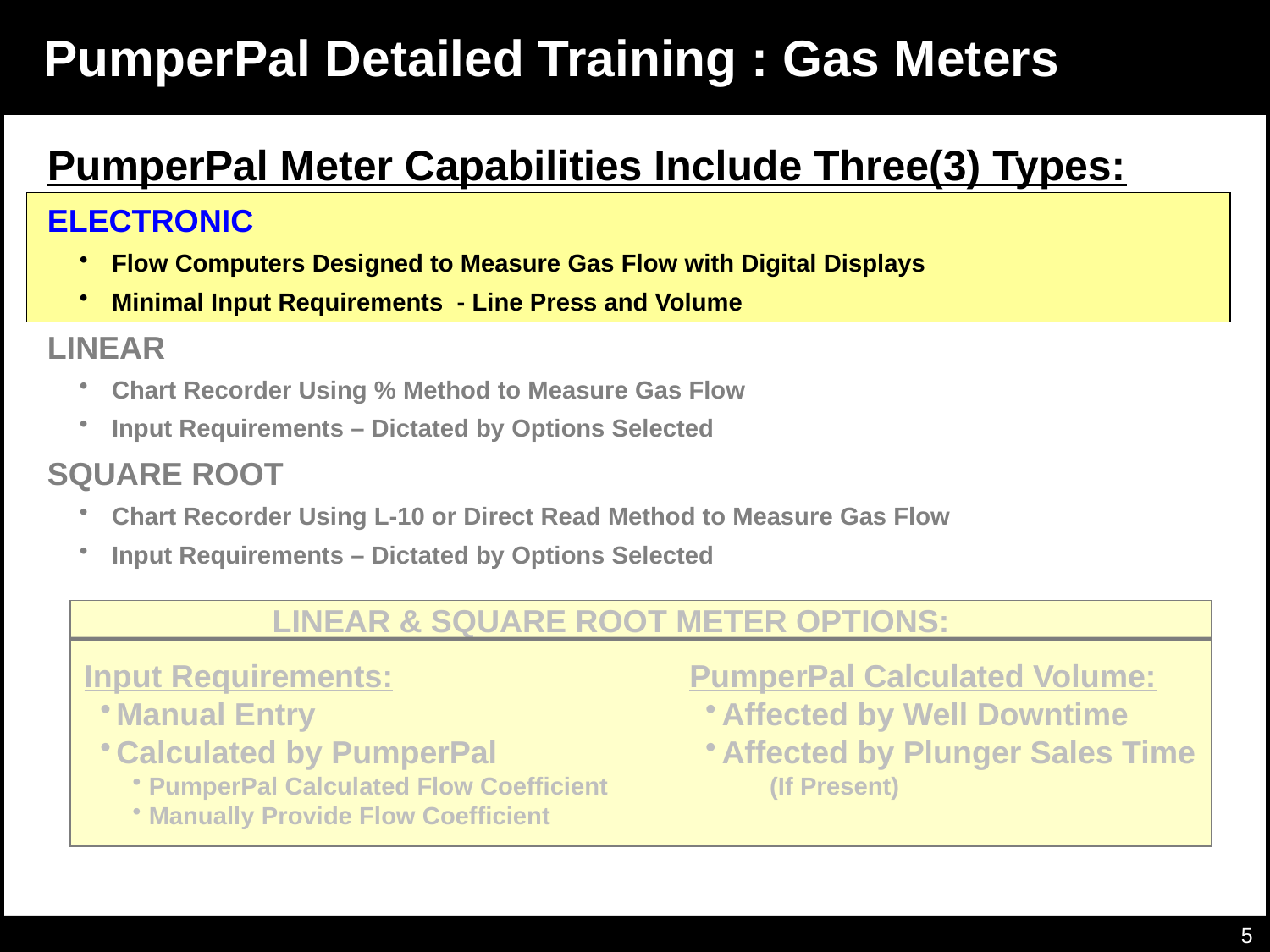

# Gas Meters
PumperPal Detailed Training : Gas Meters

PumperPal Meter Capabilities Include Three(3) Types:
ELECTRONIC
Flow Computers Designed to Measure Gas Flow with Digital Displays
Minimal Input Requirements  - Line Press and Volume
LINEAR
Chart Recorder Using % Method to Measure Gas Flow
Input Requirements – Dictated by Options Selected
SQUARE ROOT
Chart Recorder Using L-10 or Direct Read Method to Measure Gas Flow
Input Requirements – Dictated by Options Selected

LINEAR & SQUARE ROOT METER OPTIONS:

Input Requirements:
Manual Entry
Calculated by PumperPal
PumperPal Calculated Flow Coefficient
Manually Provide Flow Coefficient
PumperPal Calculated Volume:
Affected by Well Downtime
Affected by Plunger Sales Time
(If Present)